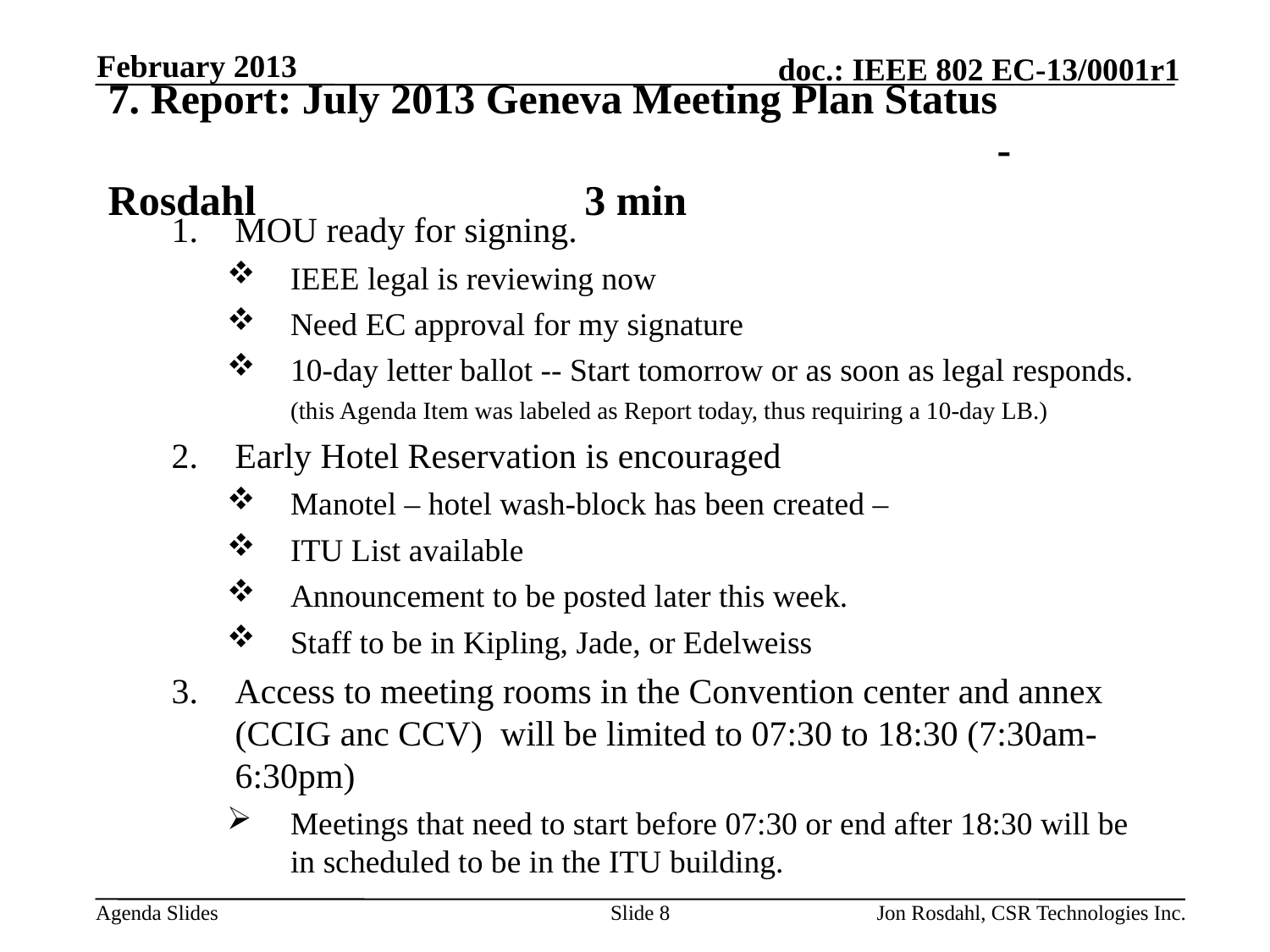

February 2013
# 7. Report: July 2013 Geneva Meeting Plan Status - Rosdahl                               3 min
MOU ready for signing.
IEEE legal is reviewing now
Need EC approval for my signature
10-day letter ballot -- Start tomorrow or as soon as legal responds.
(this Agenda Item was labeled as Report today, thus requiring a 10-day LB.)
Early Hotel Reservation is encouraged
Manotel – hotel wash-block has been created –
ITU List available
Announcement to be posted later this week.
Staff to be in Kipling, Jade, or Edelweiss
Access to meeting rooms in the Convention center and annex (CCIG anc CCV)  will be limited to 07:30 to 18:30 (7:30am-6:30pm)
Meetings that need to start before 07:30 or end after 18:30 will be in scheduled to be in the ITU building.

Slide 8
Jon Rosdahl, CSR Technologies Inc.